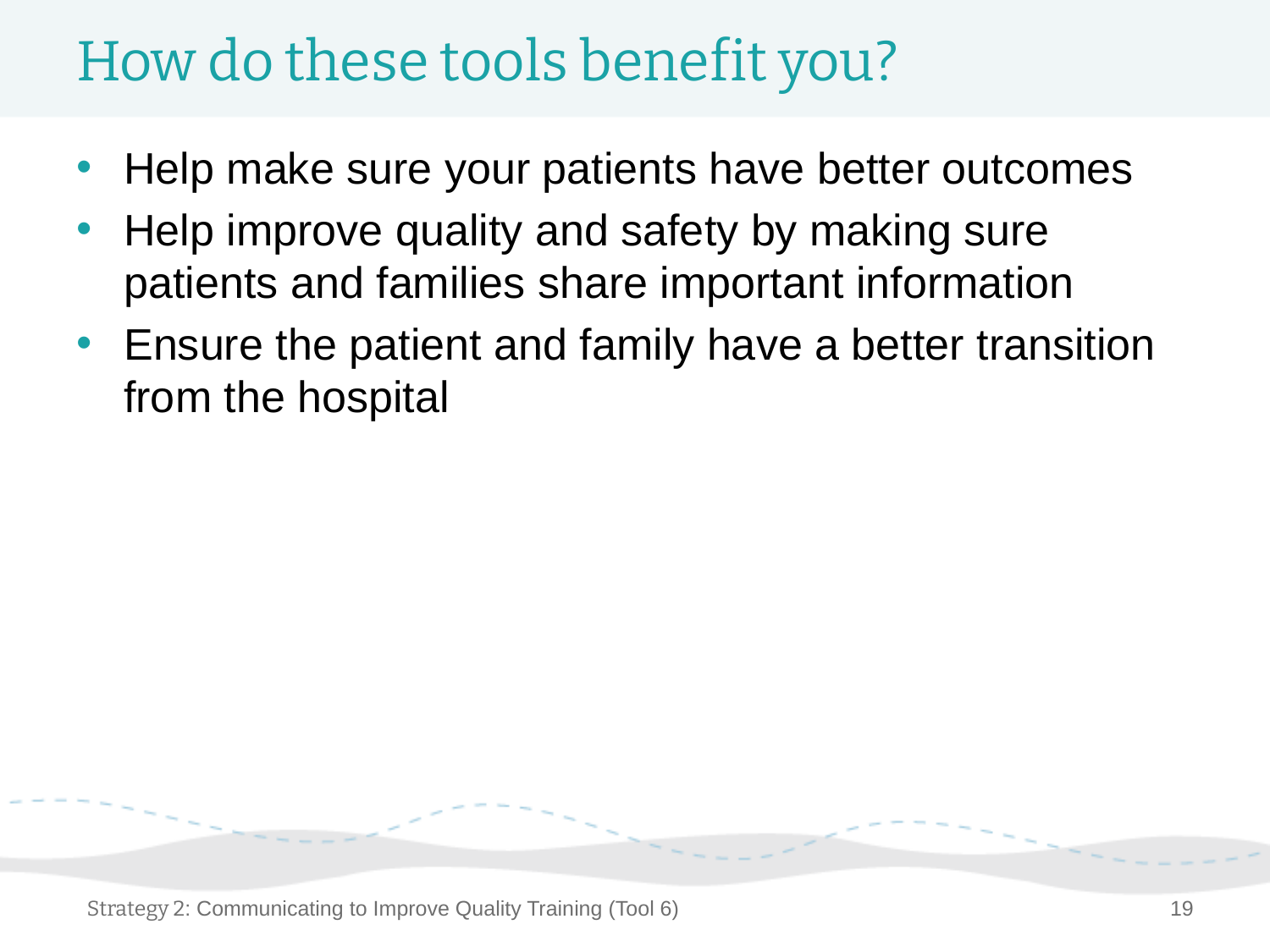

# How do these tools benefit you?
Help make sure your patients have better outcomes
Help improve quality and safety by making sure patients and families share important information
Ensure the patient and family have a better transition from the hospital
Strategy 2: Communicating to Improve Quality Training (Tool 6)
19